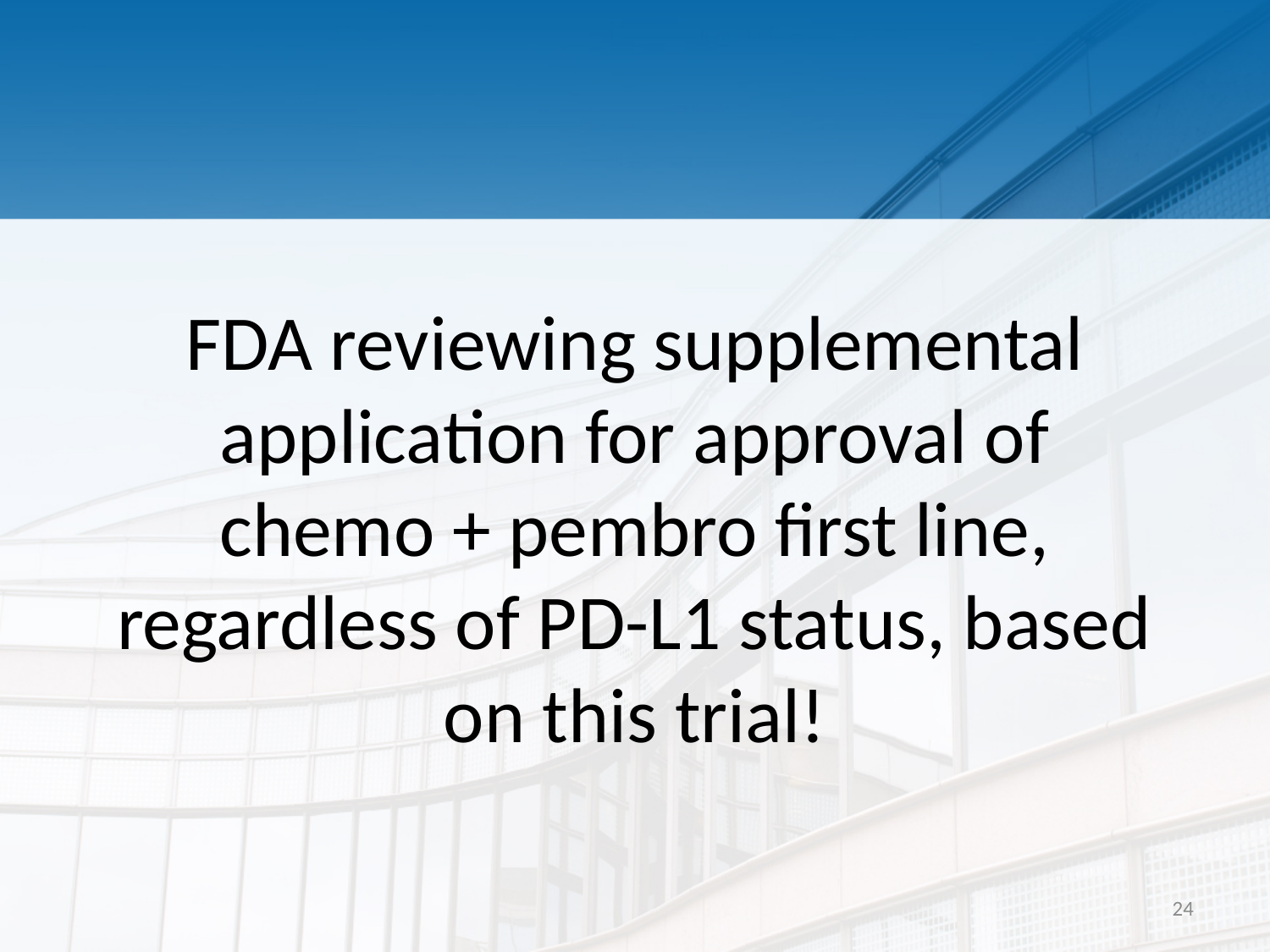

# FDA reviewing supplemental application for approval of chemo + pembro first line, regardless of PD-L1 status, based on this trial!
24